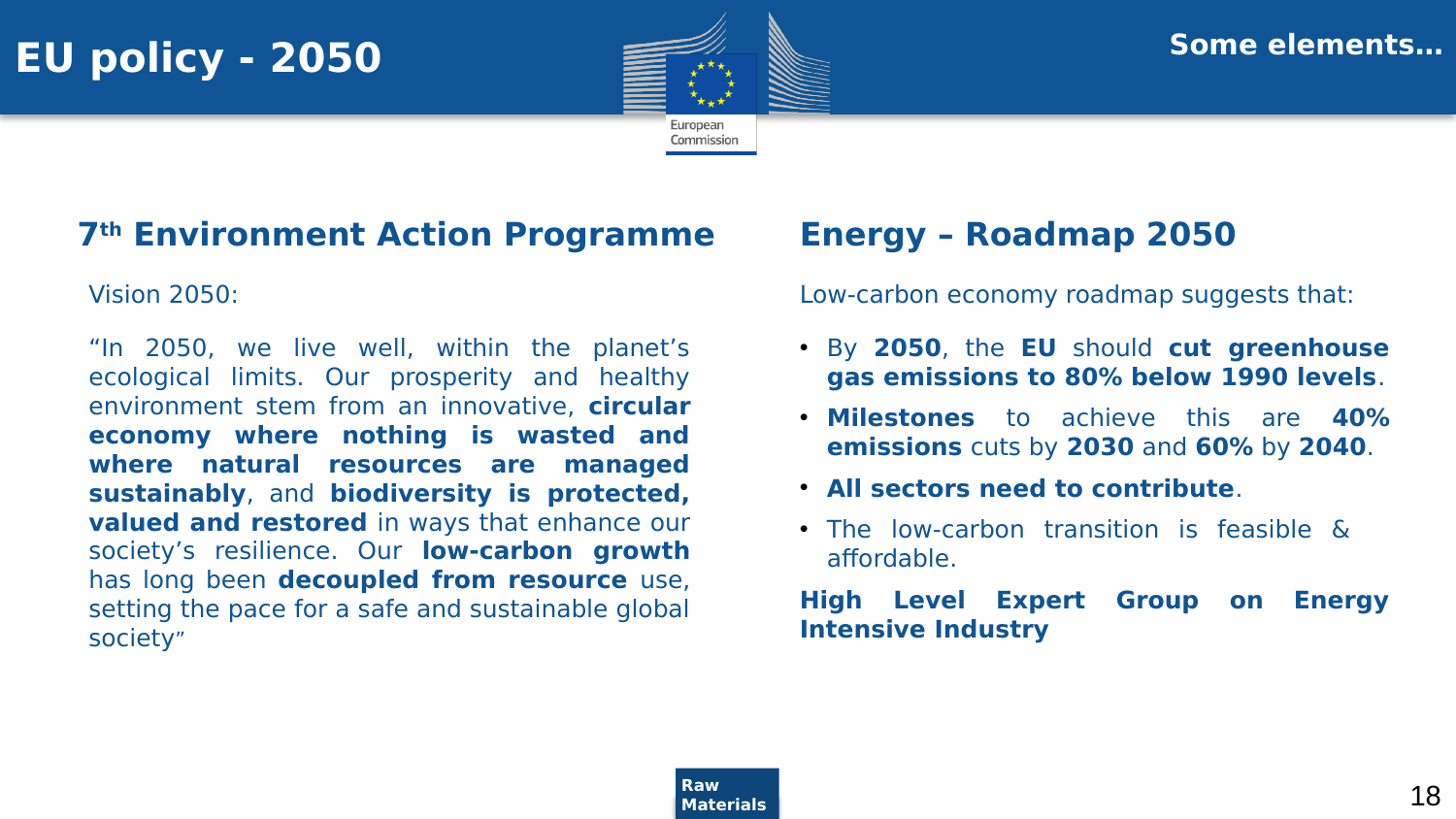

EU policy - 2050
Some elements…
7th Environment Action Programme
Energy – Roadmap 2050
Vision 2050:
“In 2050, we live well, within the planet’s ecological limits. Our prosperity and healthy environment stem from an innovative, circular economy where nothing is wasted and where natural resources are managed sustainably, and biodiversity is protected, valued and restored in ways that enhance our society’s resilience. Our low-carbon growth has long been decoupled from resource use, setting the pace for a safe and sustainable global society”

Low-carbon economy roadmap suggests that:
By 2050, the EU should cut greenhouse gas emissions to 80% below 1990 levels.
Milestones to achieve this are 40% emissions cuts by 2030 and 60% by 2040.
All sectors need to contribute.
The low-carbon transition is feasible &   affordable.
High Level Expert Group on Energy Intensive Industry
18